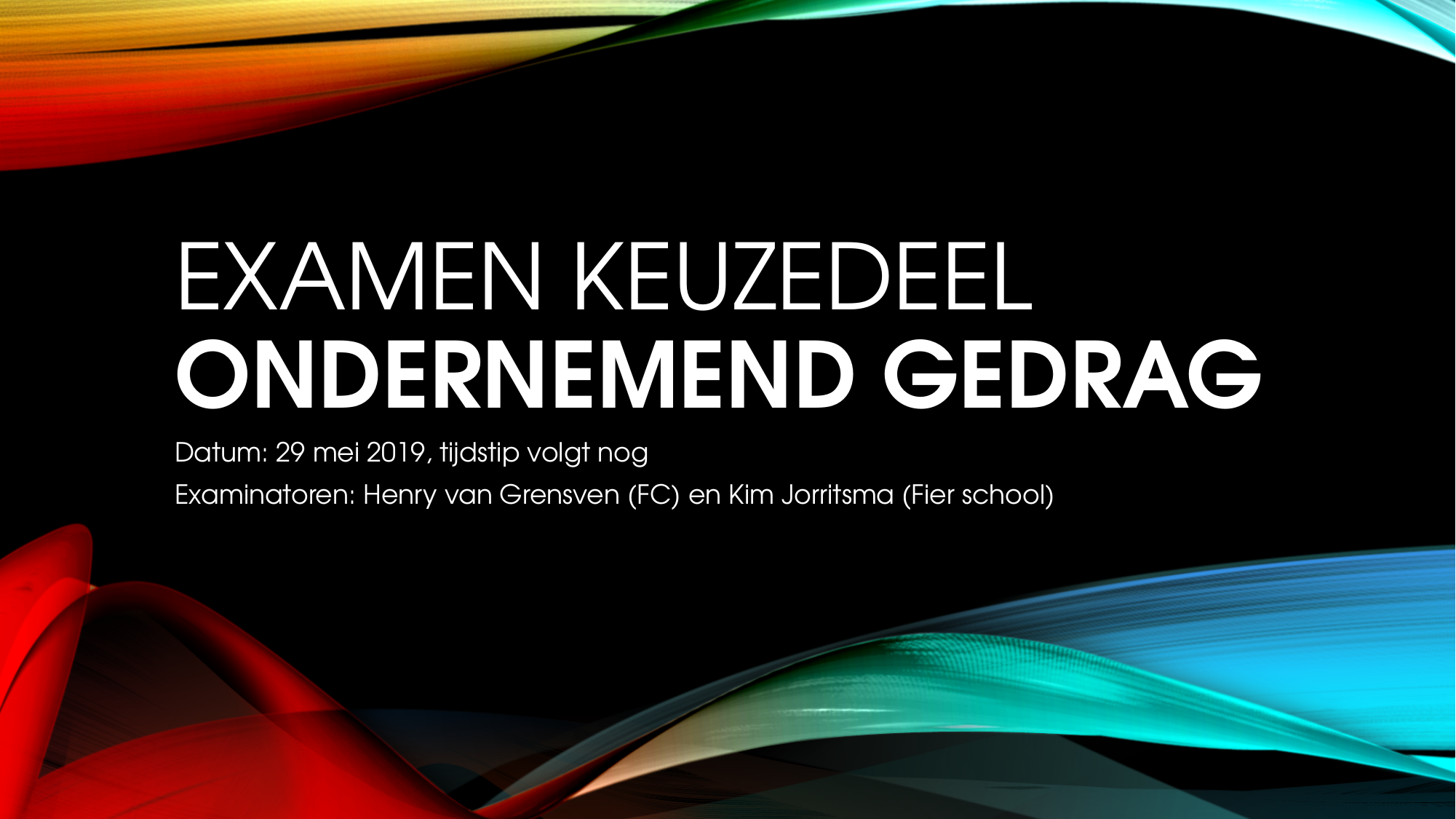

# Examen keuzedeel ondernemend gedrag
Datum: 29 mei 2019, tijdstip volgt nog
Examinatoren: Henry van Grensven (FC) en Kim Jorritsma (Fier school)